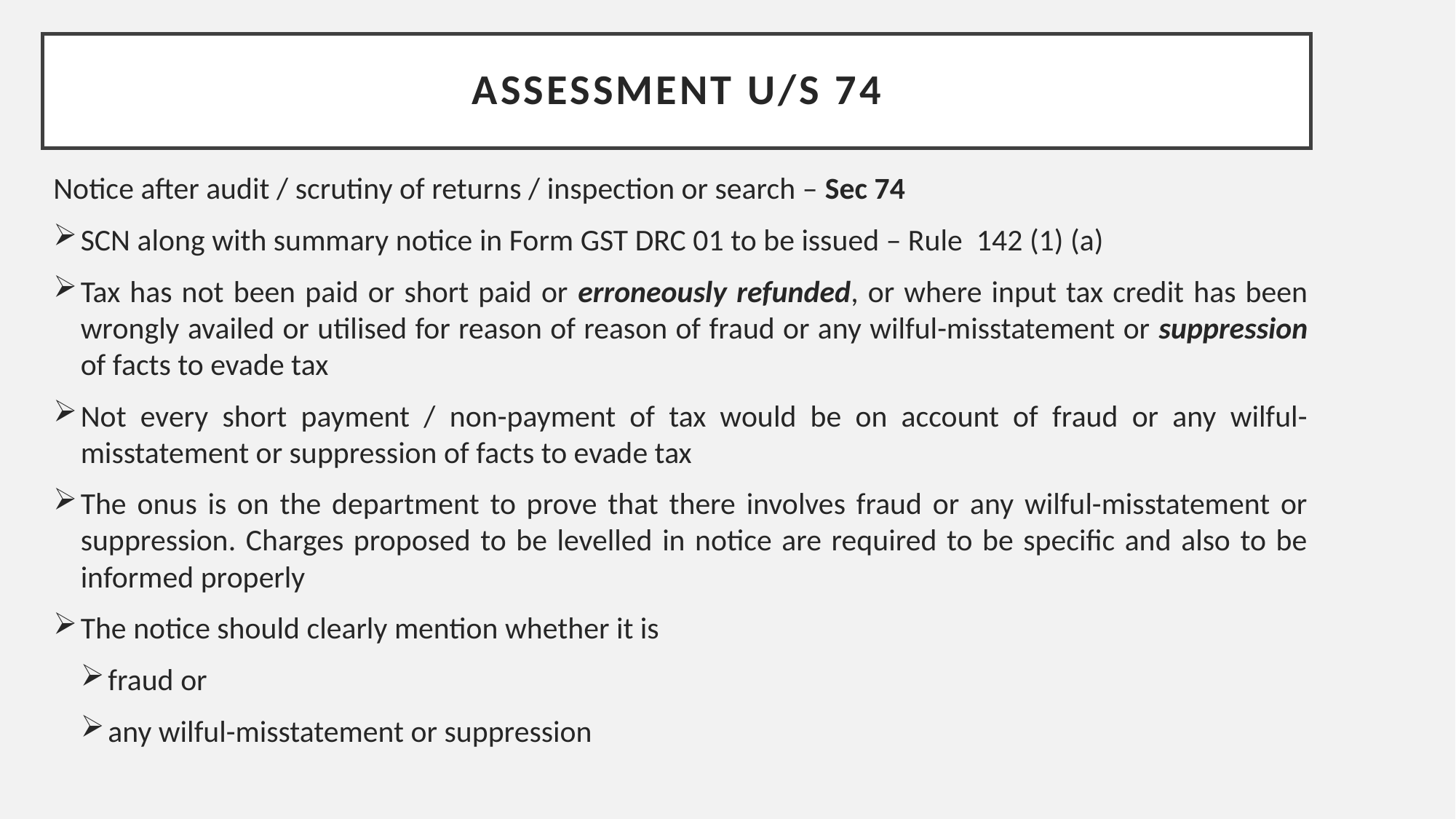

# Assessment u/s 74
Notice after audit / scrutiny of returns / inspection or search – Sec 74
SCN along with summary notice in Form GST DRC 01 to be issued – Rule  142 (1) (a)
Tax has not been paid or short paid or erroneously refunded, or where input tax credit has been wrongly availed or utilised for reason of reason of fraud or any wilful-misstatement or suppression of facts to evade tax
Not every short payment / non-payment of tax would be on account of fraud or any wilful-misstatement or suppression of facts to evade tax
The onus is on the department to prove that there involves fraud or any wilful-misstatement or suppression. Charges proposed to be levelled in notice are required to be specific and also to be informed properly
The notice should clearly mention whether it is
fraud or
any wilful-misstatement or suppression